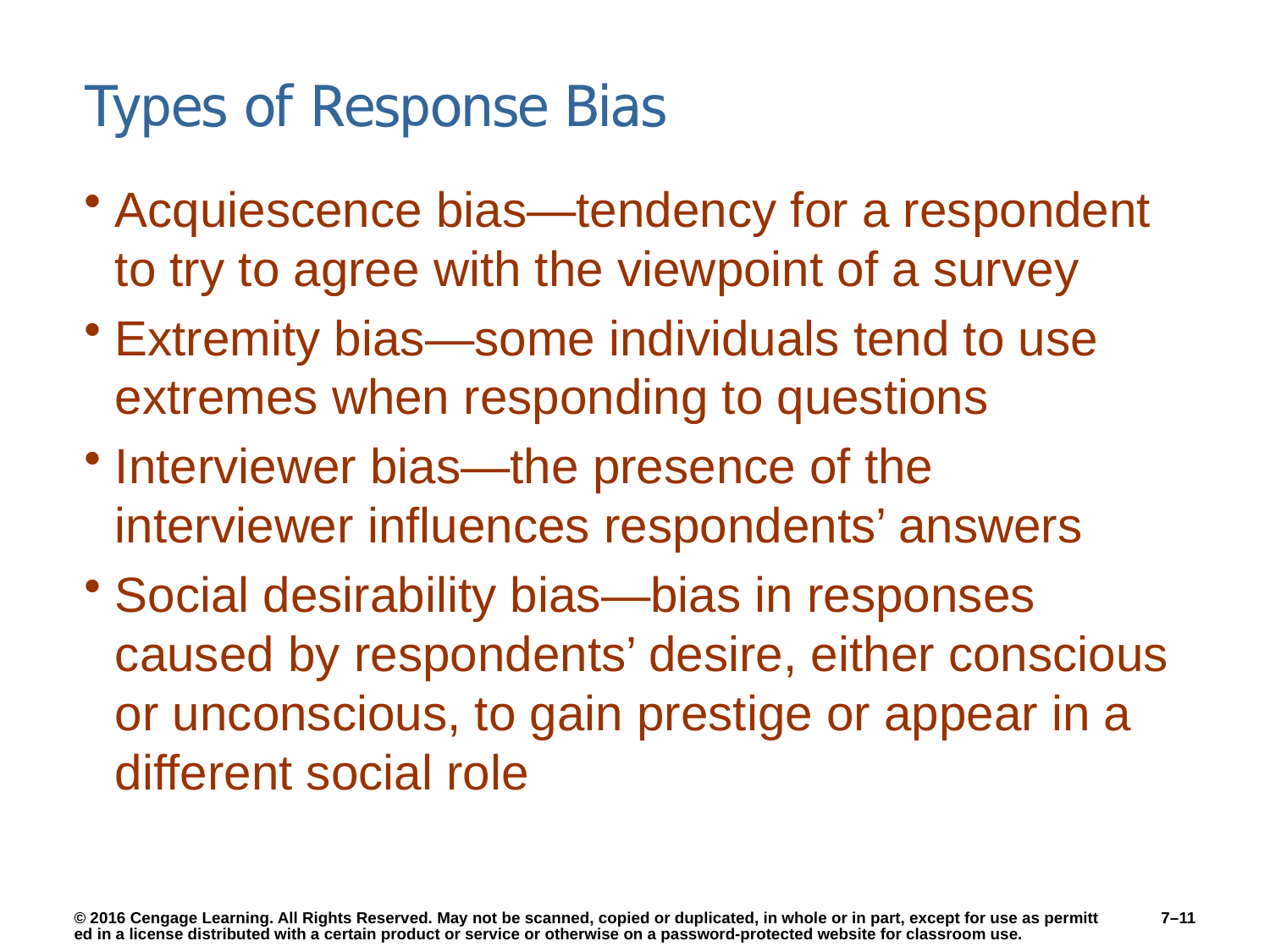

# Types of Response Bias
Acquiescence bias—tendency for a respondent to try to agree with the viewpoint of a survey
Extremity bias—some individuals tend to use extremes when responding to questions
Interviewer bias—the presence of the interviewer influences respondents’ answers
Social desirability bias—bias in responses caused by respondents’ desire, either conscious or unconscious, to gain prestige or appear in a different social role
7–11
© 2016 Cengage Learning. All Rights Reserved. May not be scanned, copied or duplicated, in whole or in part, except for use as permitted in a license distributed with a certain product or service or otherwise on a password-protected website for classroom use.